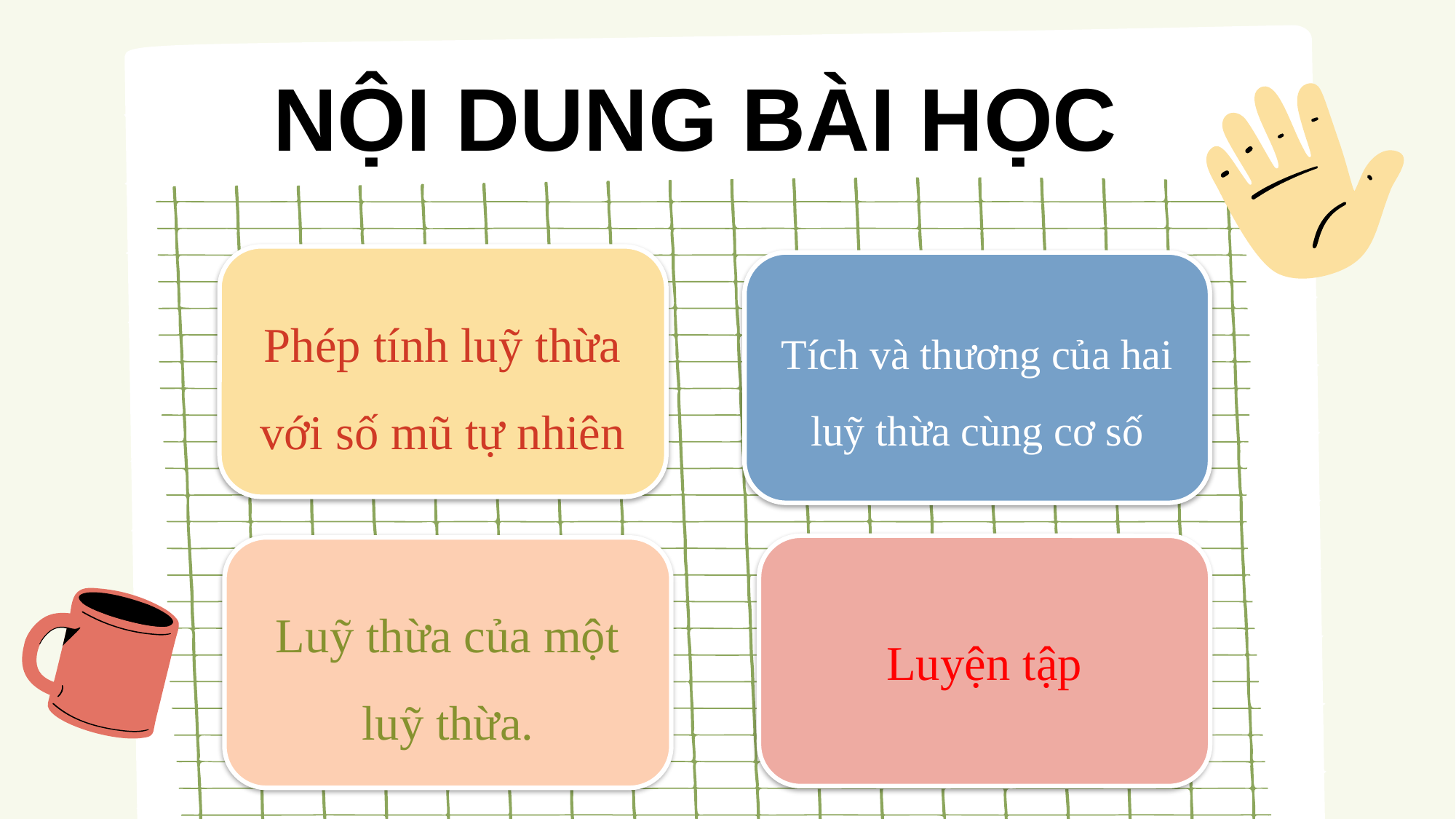

NỘI DUNG BÀI HỌC

Phép tính luỹ thừa với số mũ tự nhiên
Tích và thương của hai luỹ thừa cùng cơ số
Luyện tập
Luỹ thừa của một luỹ thừa.